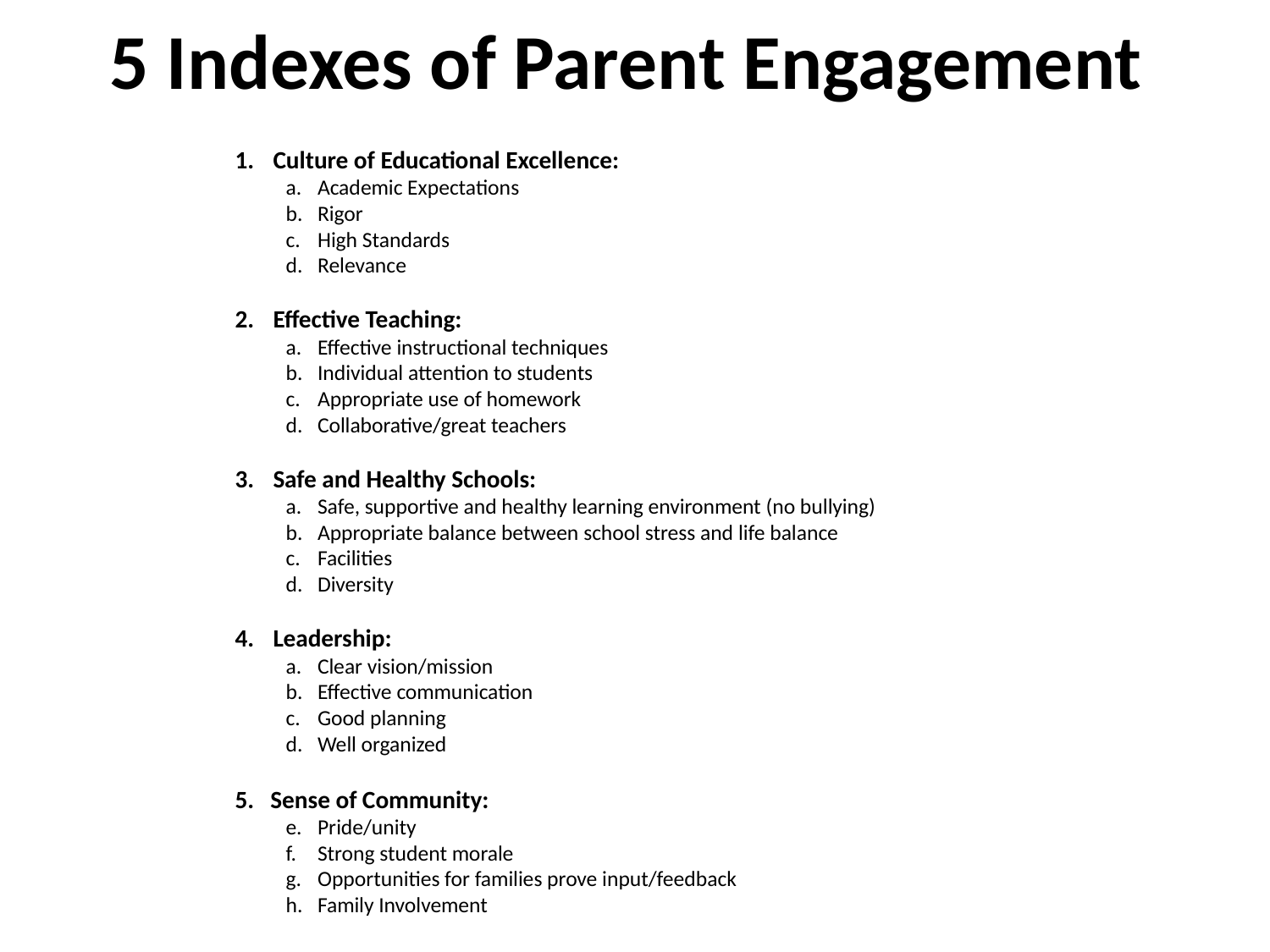

# 5 Indexes of Parent Engagement
Culture of Educational Excellence:
Academic Expectations
Rigor
High Standards
Relevance
Effective Teaching:
Effective instructional techniques
Individual attention to students
Appropriate use of homework
Collaborative/great teachers
Safe and Healthy Schools:
Safe, supportive and healthy learning environment (no bullying)
Appropriate balance between school stress and life balance
Facilities
Diversity
Leadership:
Clear vision/mission
Effective communication
Good planning
Well organized

5.   Sense of Community:
Pride/unity
Strong student morale
Opportunities for families prove input/feedback
Family Involvement